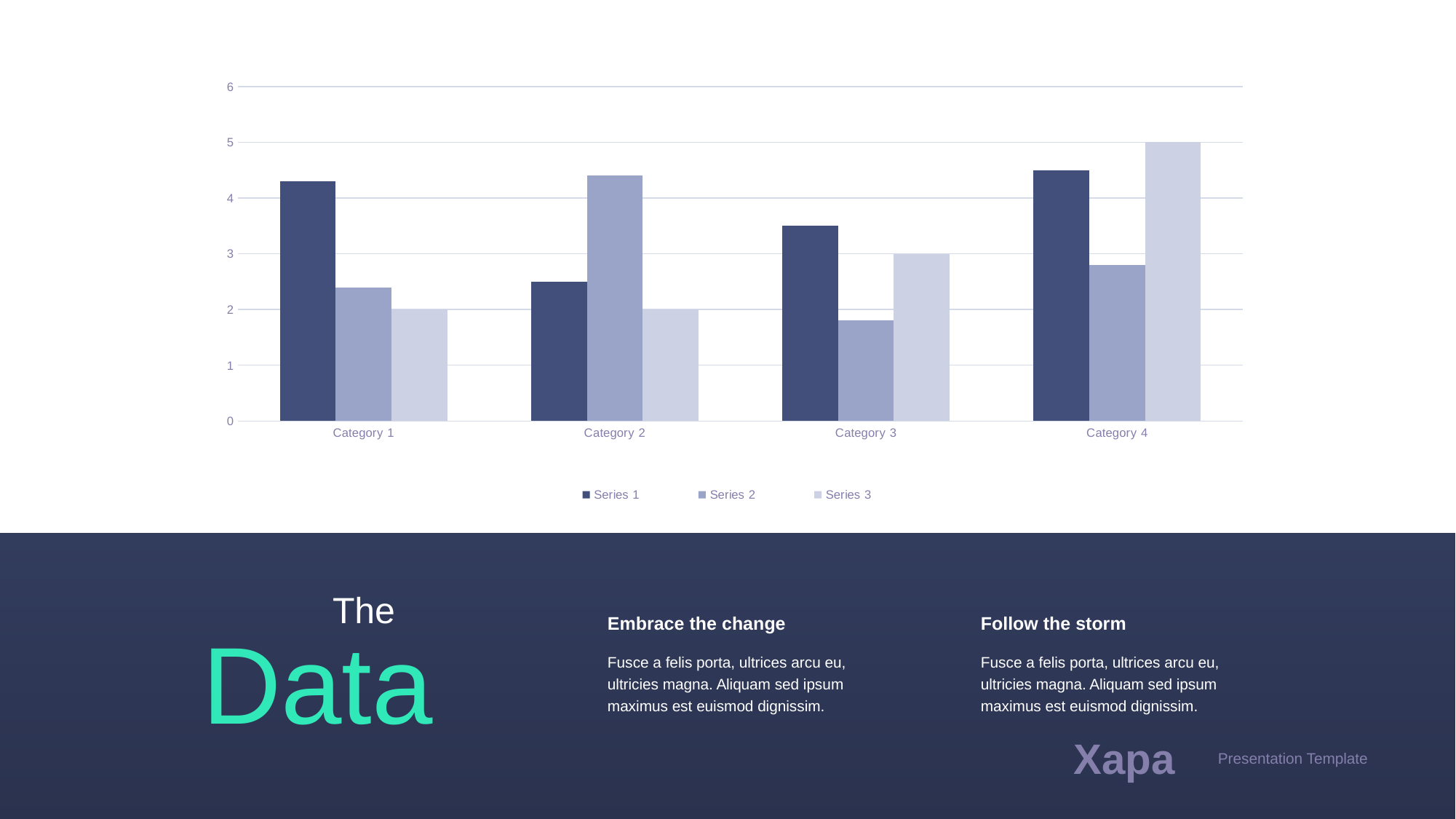

### Chart

| Category | Series 1 | Series 2 | Series 3 |
|---|---|---|---|
| Category 1 | 4.3 | 2.4 | 2.0 |
| Category 2 | 2.5 | 4.4 | 2.0 |
| Category 3 | 3.5 | 1.8 | 3.0 |
| Category 4 | 4.5 | 2.8 | 5.0 |
The
Data
Embrace the change
Follow the storm
Fusce a felis porta, ultrices arcu eu, ultricies magna. Aliquam sed ipsum maximus est euismod dignissim.
Fusce a felis porta, ultrices arcu eu, ultricies magna. Aliquam sed ipsum maximus est euismod dignissim.
Xapa
Presentation Template